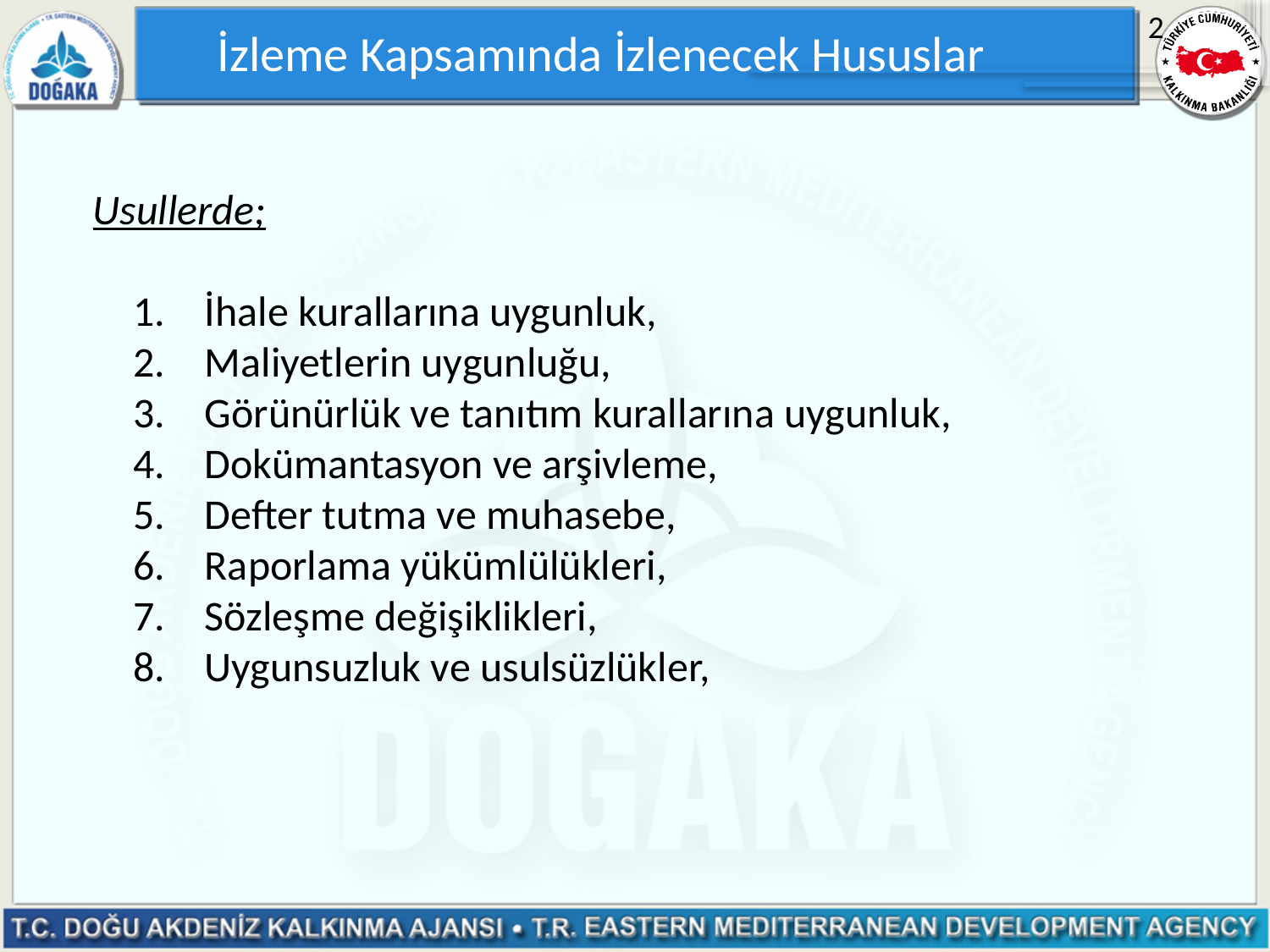

2
İzleme Kapsamında İzlenecek Hususlar
Usullerde;

İhale kurallarına uygunluk,
Maliyetlerin uygunluğu,
Görünürlük ve tanıtım kurallarına uygunluk,
Dokümantasyon ve arşivleme,
Defter tutma ve muhasebe,
Raporlama yükümlülükleri,
Sözleşme değişiklikleri,
Uygunsuzluk ve usulsüzlükler,